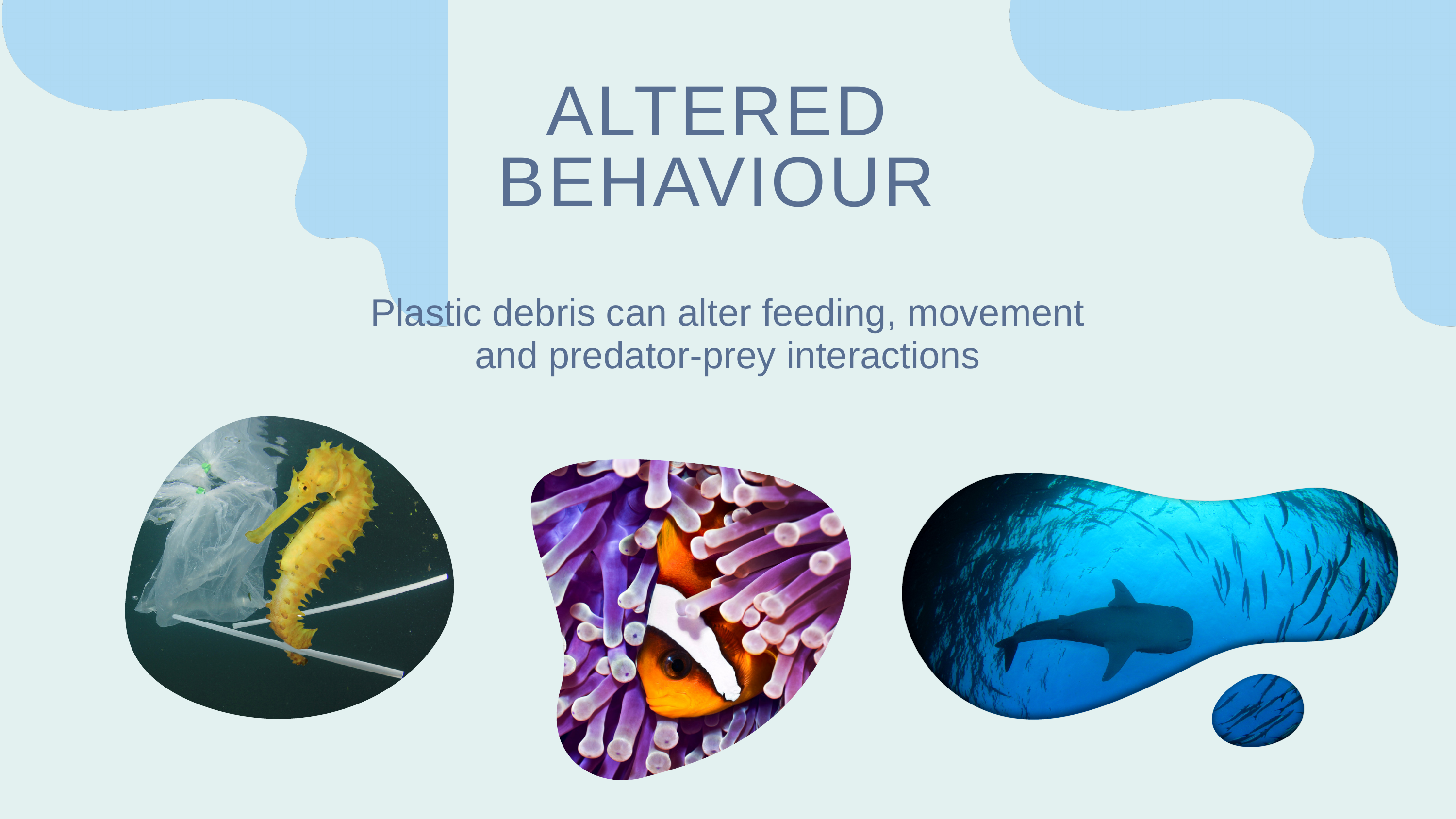

ALTERED
BEHAVIOUR
Plastic debris can alter feeding, movement and predator-prey interactions